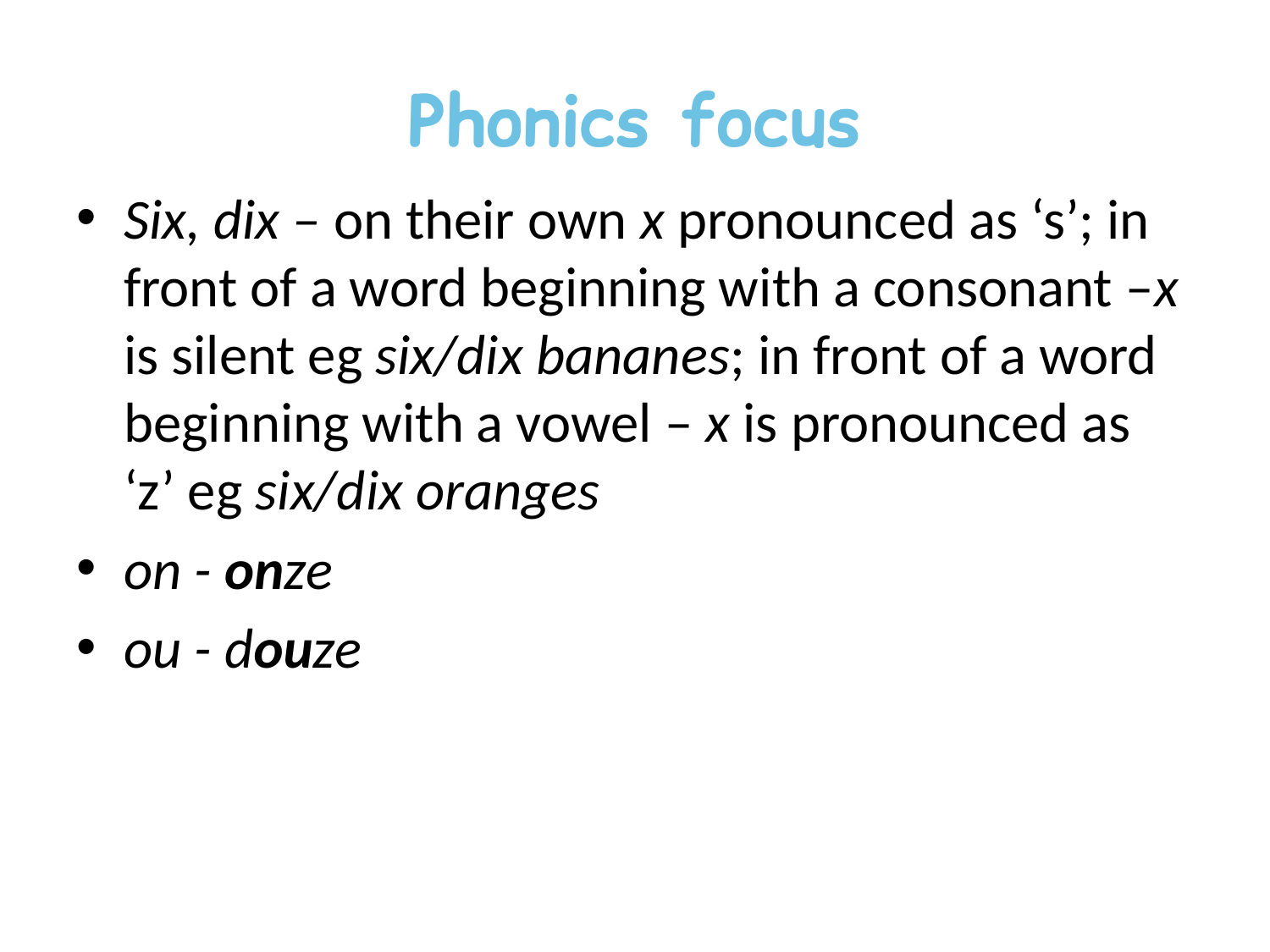

# Phonics focus
Six, dix – on their own x pronounced as ‘s’; in front of a word beginning with a consonant –x is silent eg six/dix bananes; in front of a word beginning with a vowel – x is pronounced as ‘z’ eg six/dix oranges
on - onze
ou - douze